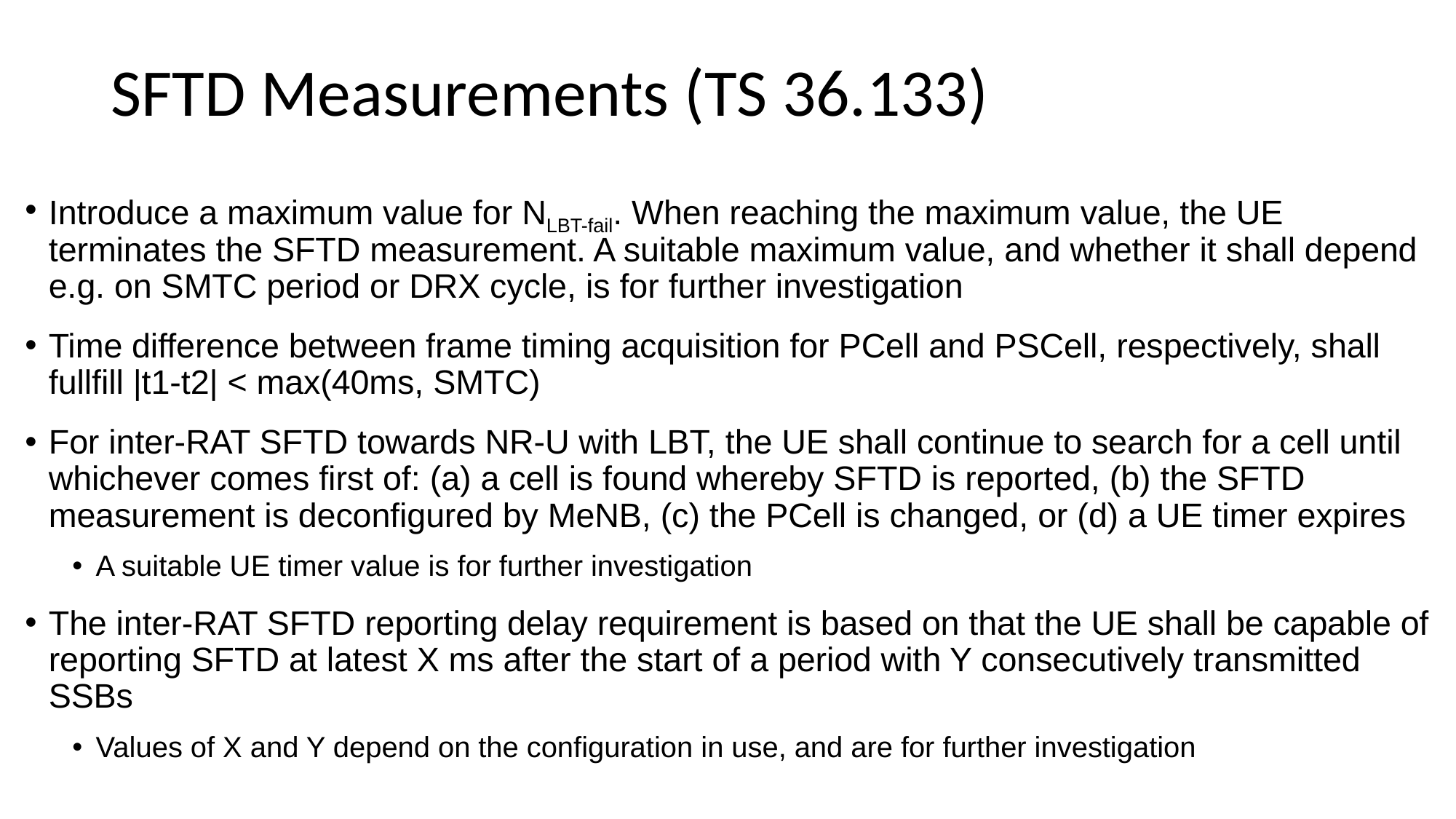

# SFTD Measurements (TS 36.133)
Introduce a maximum value for NLBT-fail. When reaching the maximum value, the UE terminates the SFTD measurement. A suitable maximum value, and whether it shall depend e.g. on SMTC period or DRX cycle, is for further investigation
Time difference between frame timing acquisition for PCell and PSCell, respectively, shall fullfill |t1-t2| < max(40ms, SMTC)
For inter-RAT SFTD towards NR-U with LBT, the UE shall continue to search for a cell until whichever comes first of: (a) a cell is found whereby SFTD is reported, (b) the SFTD measurement is deconfigured by MeNB, (c) the PCell is changed, or (d) a UE timer expires
A suitable UE timer value is for further investigation
The inter-RAT SFTD reporting delay requirement is based on that the UE shall be capable of reporting SFTD at latest X ms after the start of a period with Y consecutively transmitted SSBs
Values of X and Y depend on the configuration in use, and are for further investigation